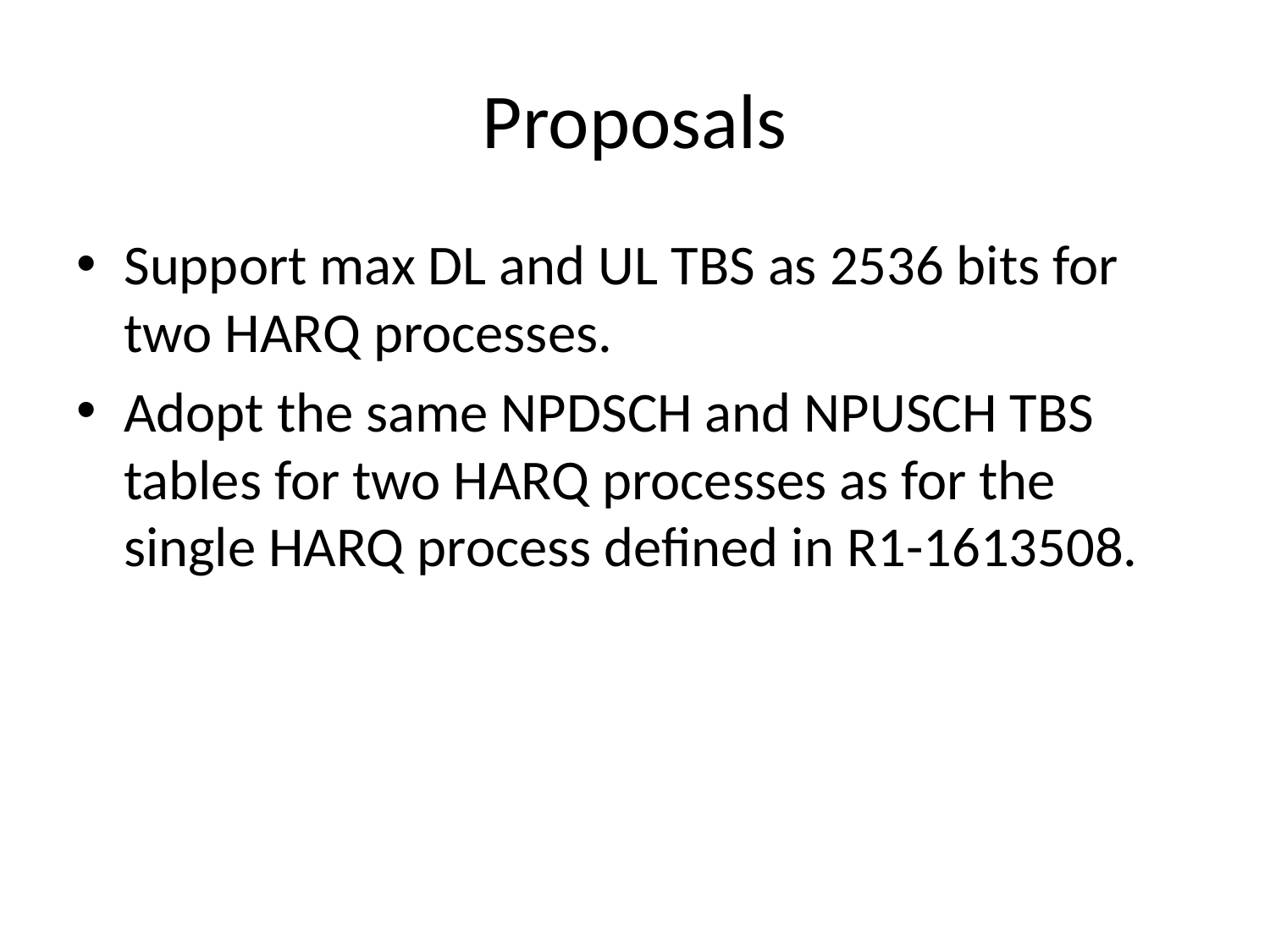

# Proposals
Support max DL and UL TBS as 2536 bits for two HARQ processes.
Adopt the same NPDSCH and NPUSCH TBS tables for two HARQ processes as for the single HARQ process defined in R1-1613508.